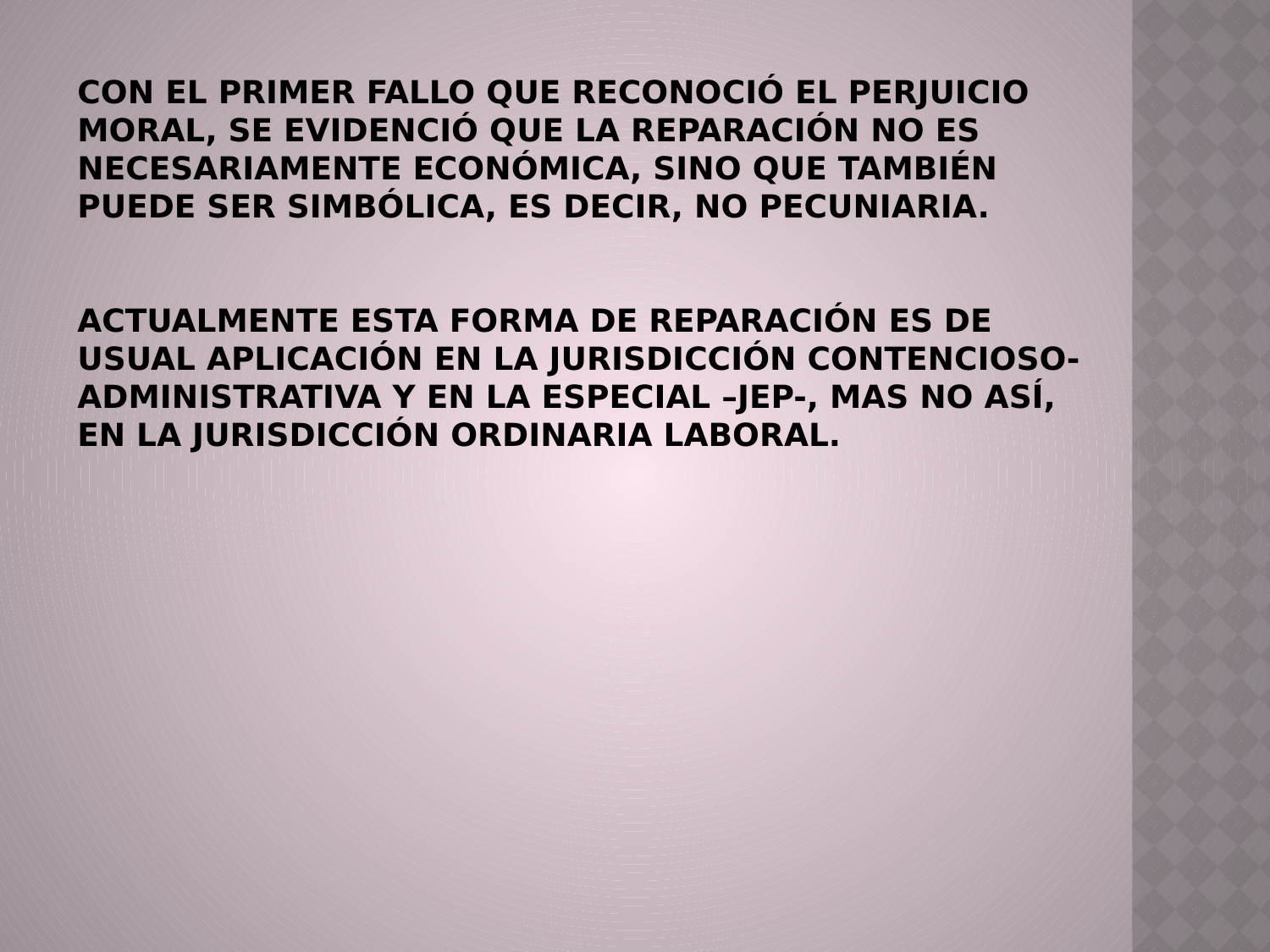

CON EL PRIMER FALLO QUE RECONOCIÓ EL PERJUICIO MORAL, SE EVIDENCIÓ QUE LA REPARACIÓN NO ES NECESARIAMENTE ECONÓMICA, SINO QUE TAMBIÉN PUEDE SER SIMBÓLICA, ES DECIR, NO PECUNIARIA.

ACTUALMENTE ESTA FORMA DE REPARACIÓN ES DE USUAL APLICACIÓN EN LA JURISDICCIÓN CONTENCIOSO-ADMINISTRATIVA Y EN LA ESPECIAL –JEP-, MAS NO ASÍ, EN LA JURISDICCIÓN ORDINARIA LABORAL.